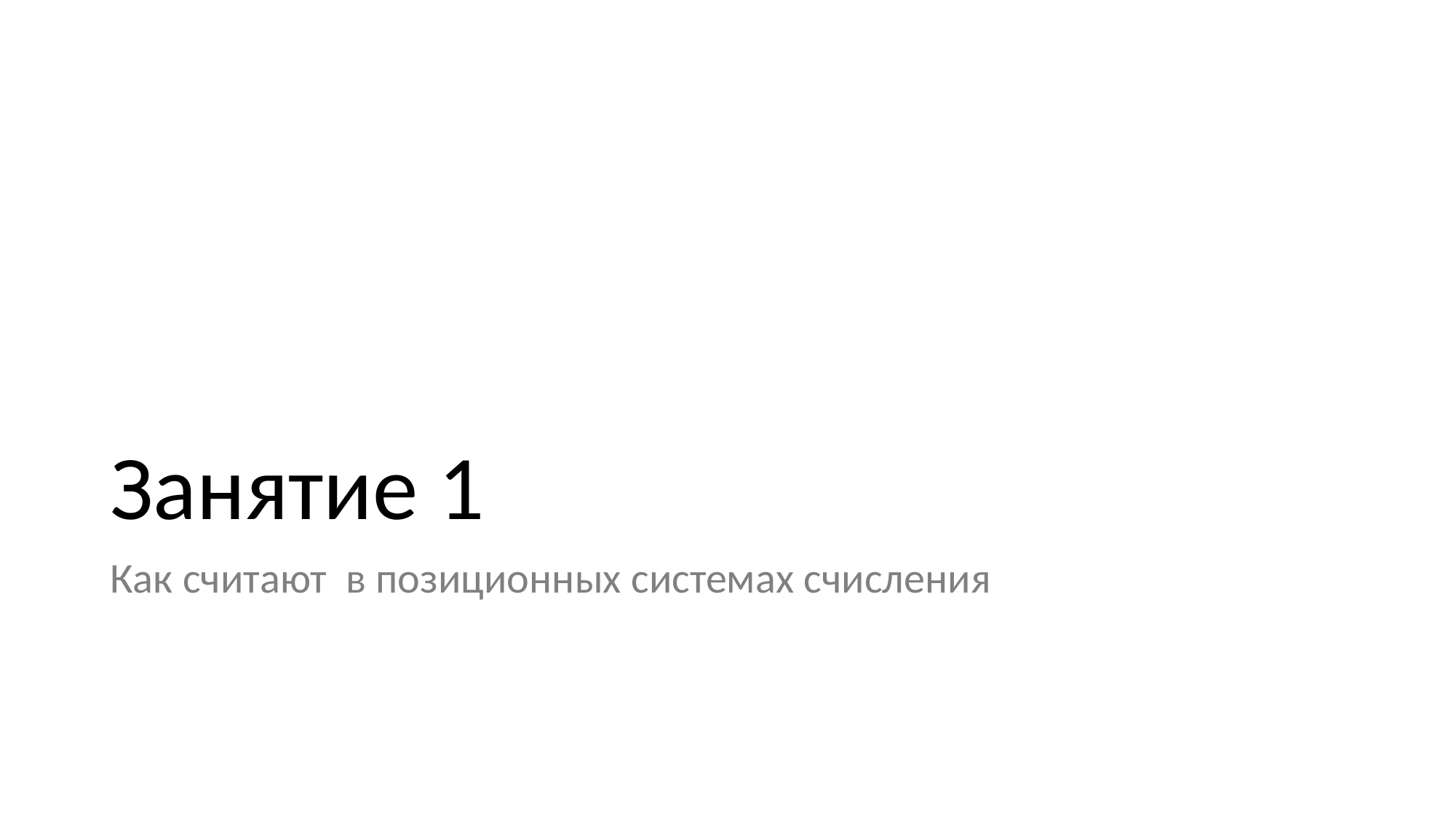

# Занятие 1
Как считают  в позиционных системах счисления